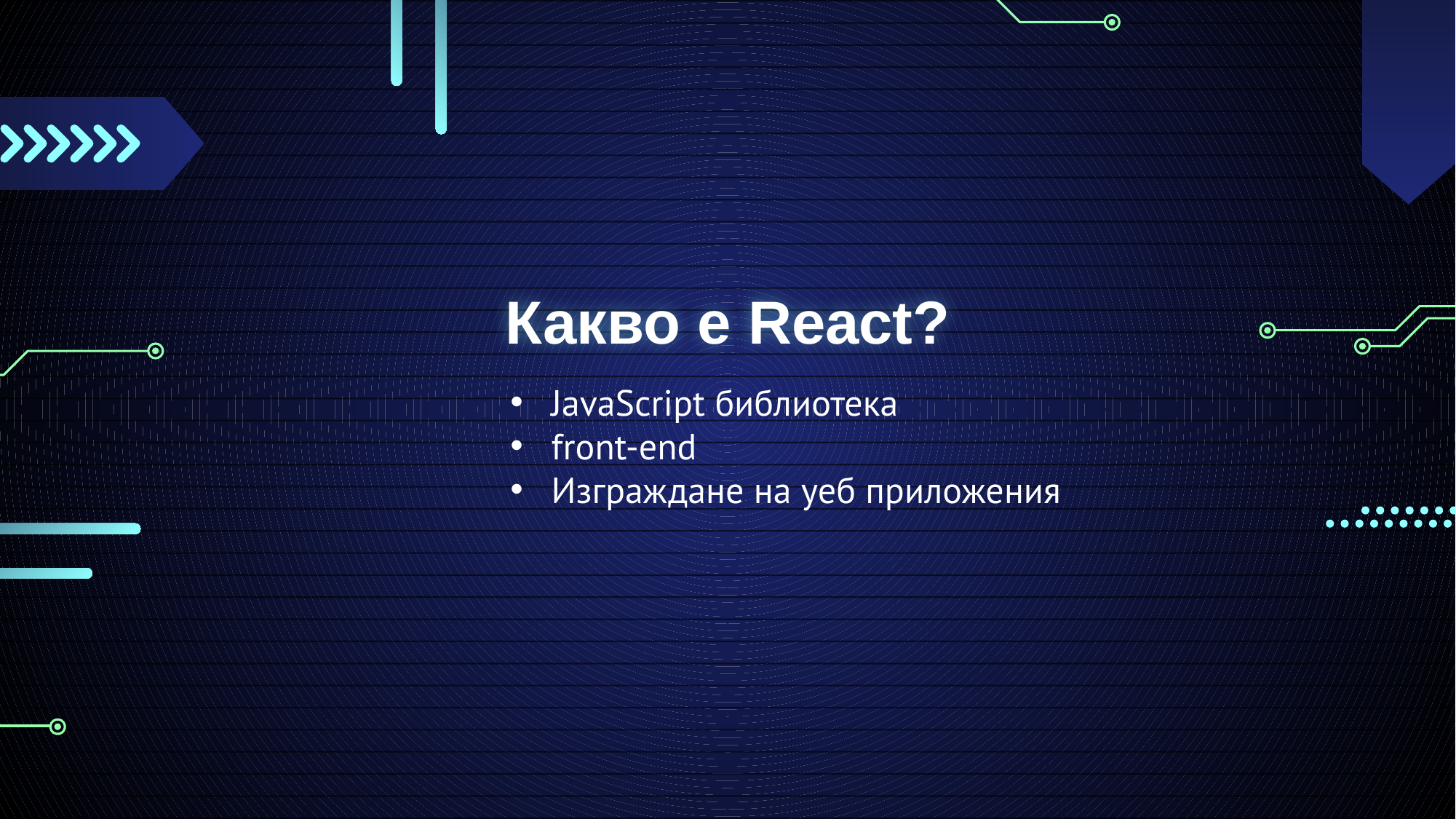

# Какво е React?
JavaScript библиотека
front-end
Изграждане на уеб приложения